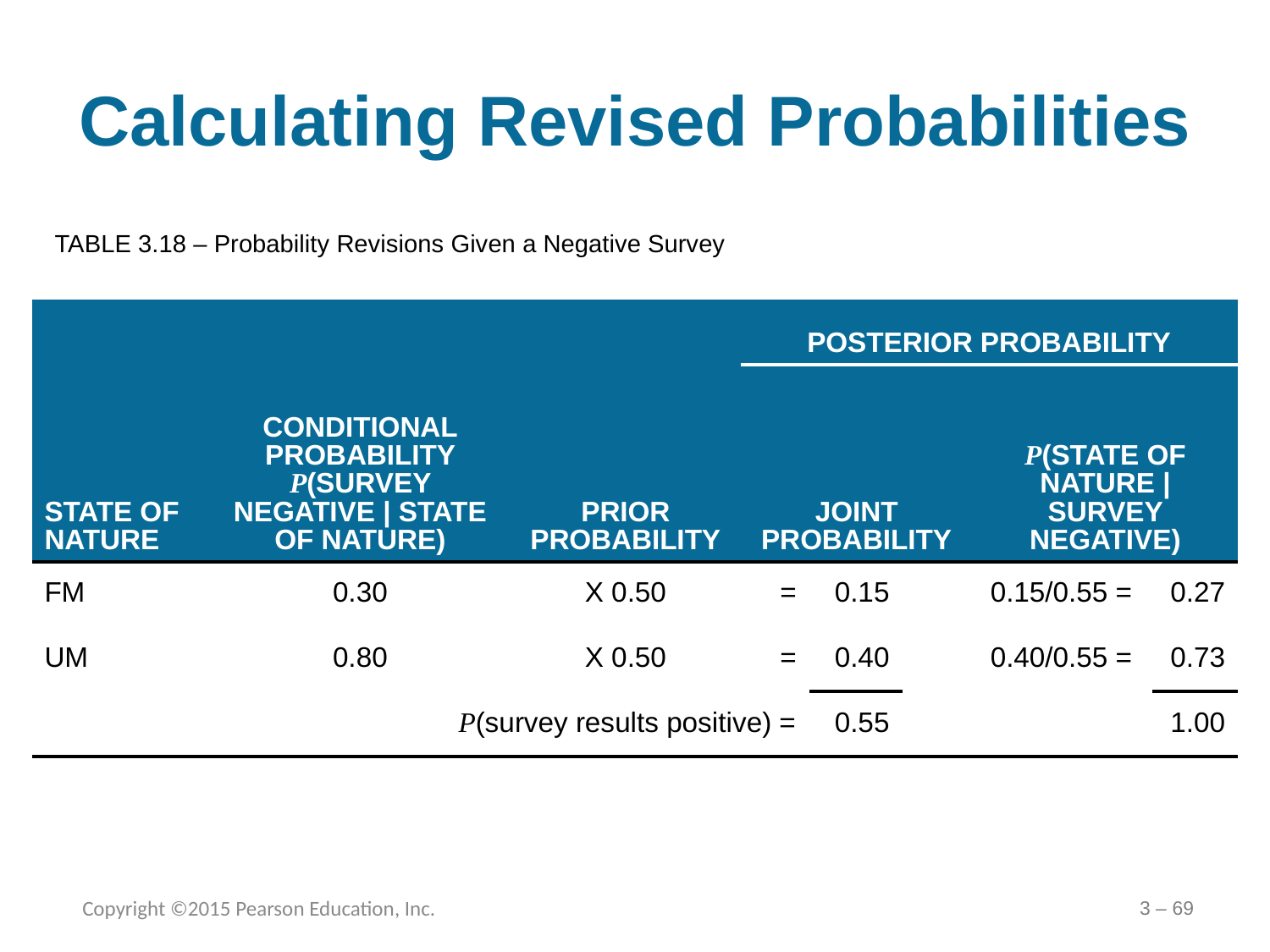

# Calculating Revised Probabilities
TABLE 3.18 – Probability Revisions Given a Negative Survey
|  |  |  | POSTERIOR PROBABILITY |  |  |  |  |
| --- | --- | --- | --- | --- | --- | --- | --- |
| STATE OF NATURE | CONDITIONAL PROBABILITY P(SURVEY NEGATIVE | STATE OF NATURE) | PRIOR PROBABILITY | JOINT PROBABILITY |  |  | P(STATE OF NATURE | SURVEY NEGATIVE) |  |
| FM | 0.30 | X 0.50 | = | 0.15 |  | 0.15/0.55 = | 0.27 |
| UM | 0.80 | X 0.50 | = | 0.40 |  | 0.40/0.55 = | 0.73 |
|  | P(survey results positive) = |  |  | 0.55 |  |  | 1.00 |
Copyright ©2015 Pearson Education, Inc.
3 – 69